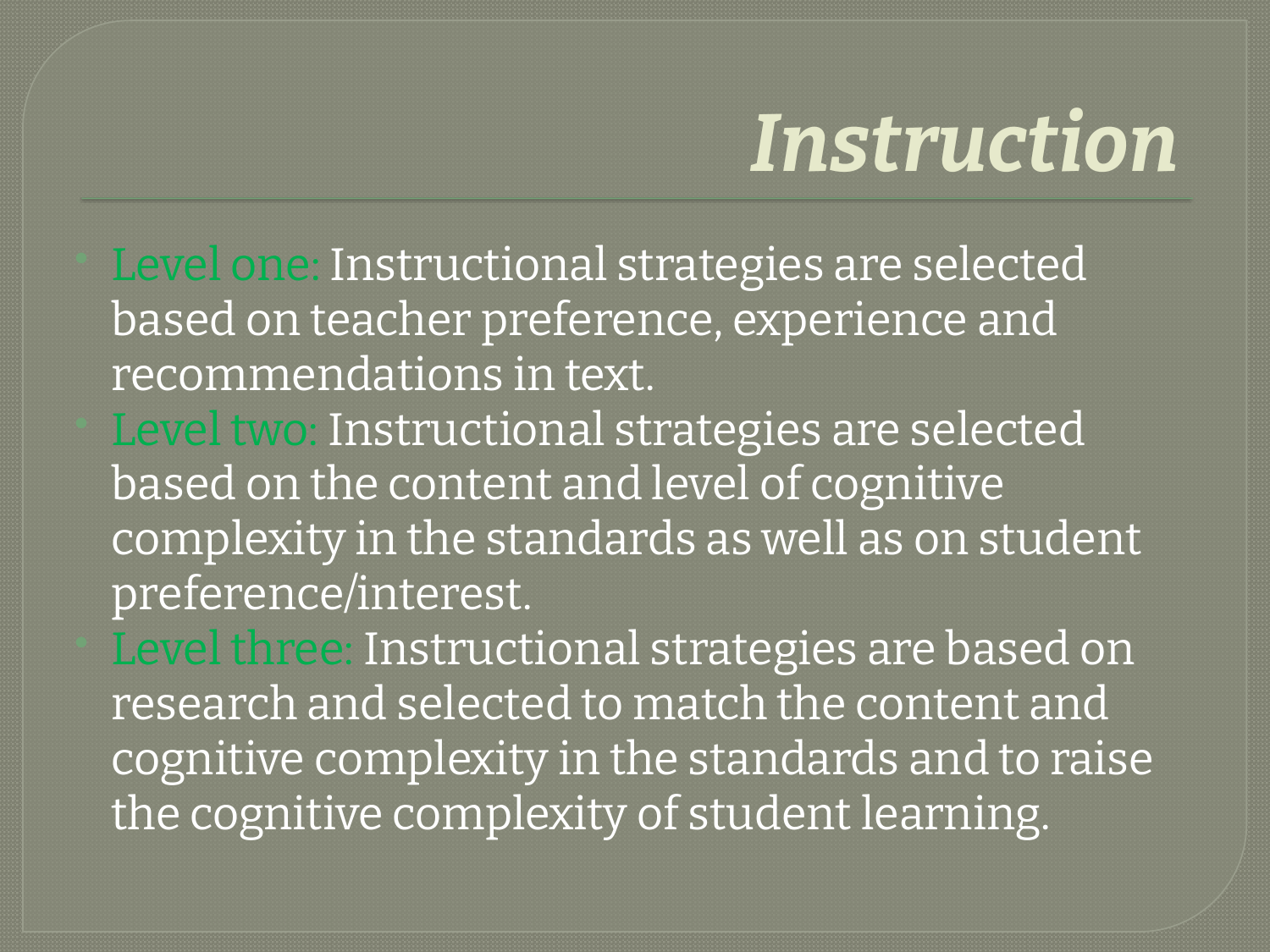

# Instruction
Level one: Instructional strategies are selected based on teacher preference, experience and recommendations in text.
Level two: Instructional strategies are selected based on the content and level of cognitive complexity in the standards as well as on student preference/interest.
Level three: Instructional strategies are based on research and selected to match the content and cognitive complexity in the standards and to raise the cognitive complexity of student learning.